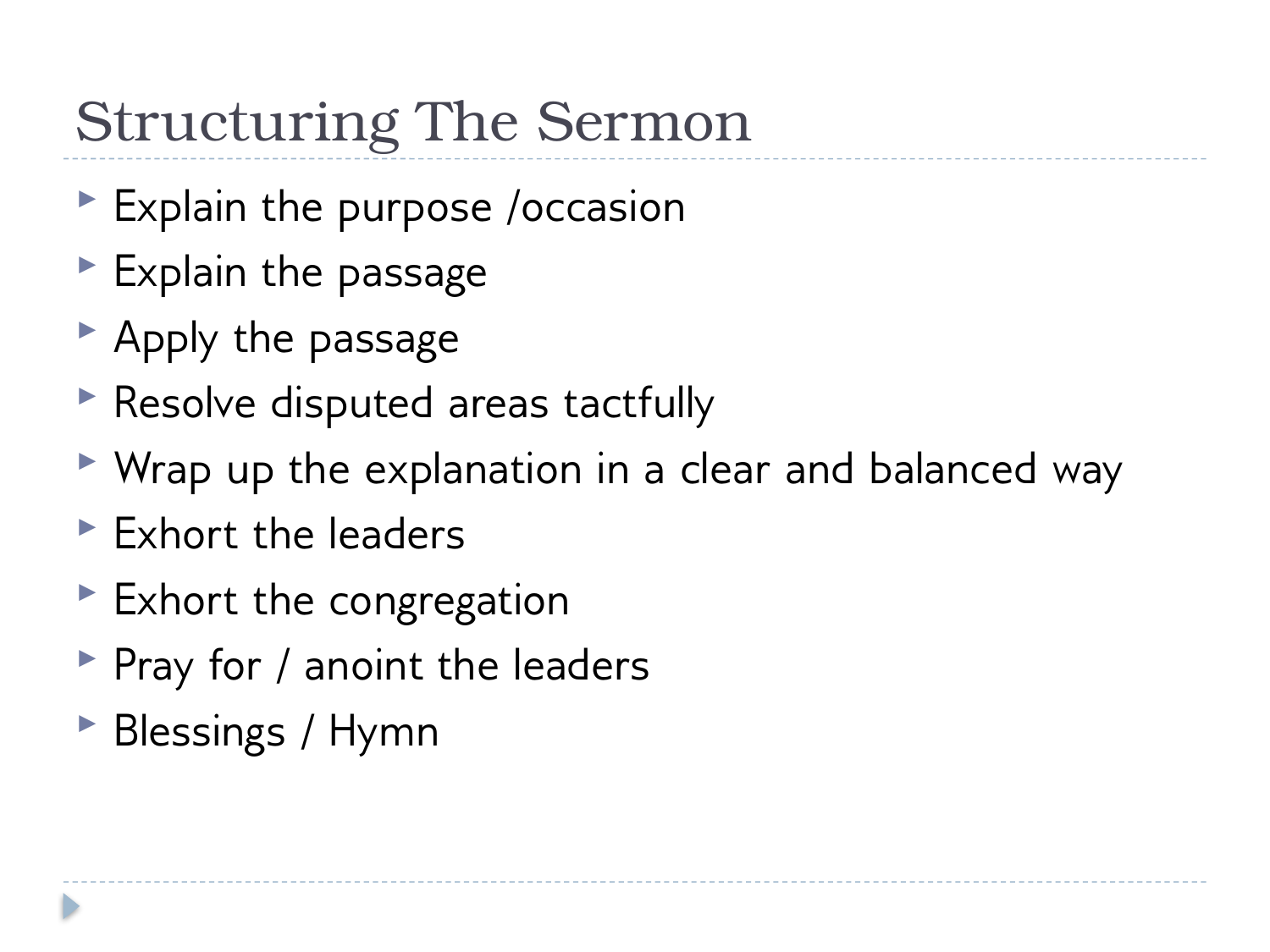

# Structuring The Sermon
Explain the purpose /occasion
Explain the passage
Apply the passage
Resolve disputed areas tactfully
Wrap up the explanation in a clear and balanced way
Exhort the leaders
Exhort the congregation
Pray for / anoint the leaders
Blessings / Hymn